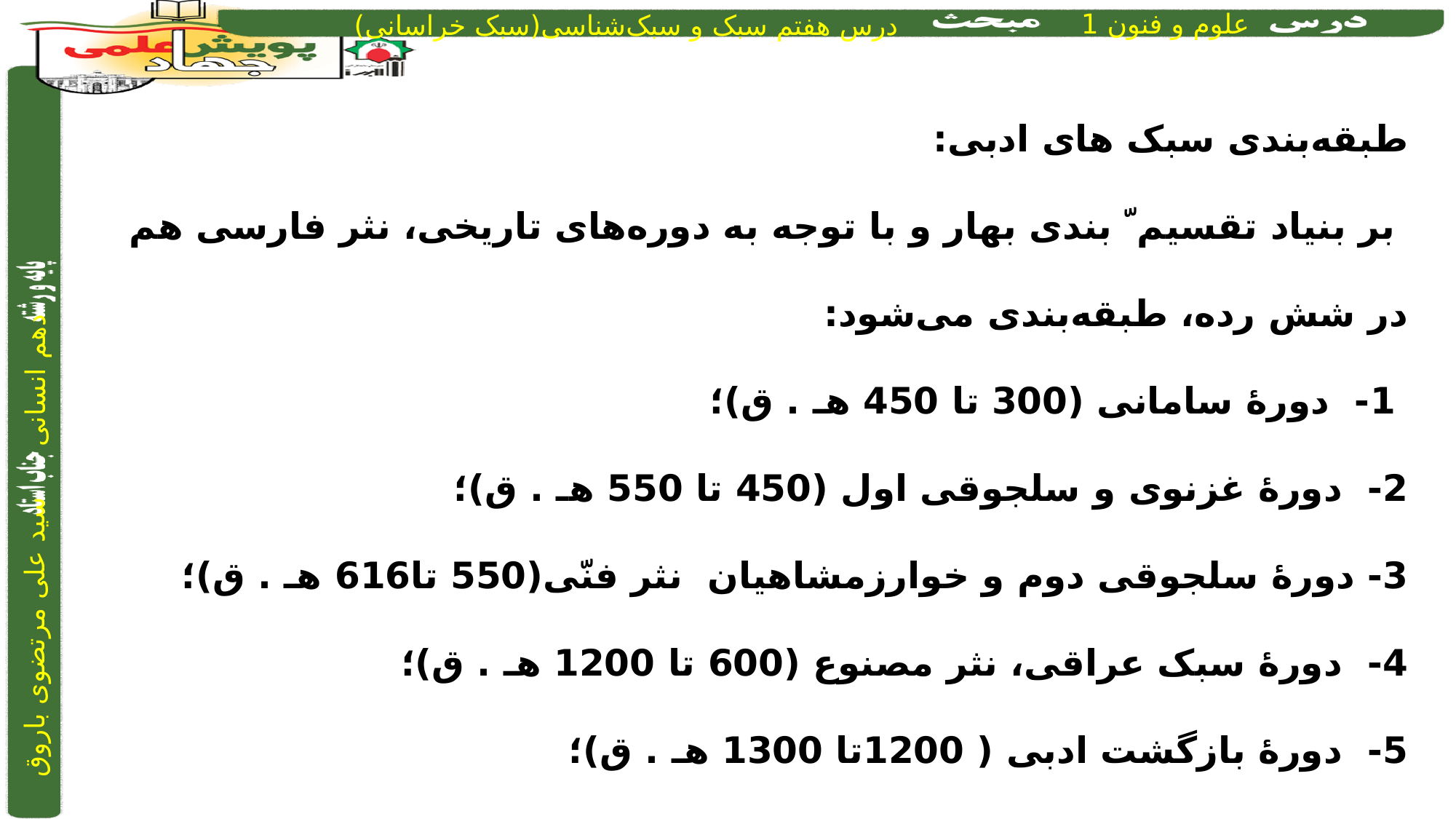

طبقه‌بندی سبک های ادبی:
 بر بنیاد تقسیم ّ بندی بهار و با توجه به دوره‌های تاریخی، نثر فارسی هم در شش رده، طبقه‌بندی می‌شود:
 1-  دورۀ سامانی (300 تا 450 هـ . ق)؛
2-  دورۀ غزنوی و سلجوقی اول (450 تا 550 هـ . ق)؛
3- دورۀ سلجوقی دوم و خوارزمشاهیان  نثر فنّی(550 تا616 هـ . ق)؛
4-  دورۀ سبک عراقی، نثر مصنوع (600 تا 1200 هـ . ق)؛
5-  دورۀ بازگشت ادبی ( 1200تا 1300 هـ . ق)؛
6-  دورۀ ساده‌نویسی 1300 هـ . ق تا امروز).